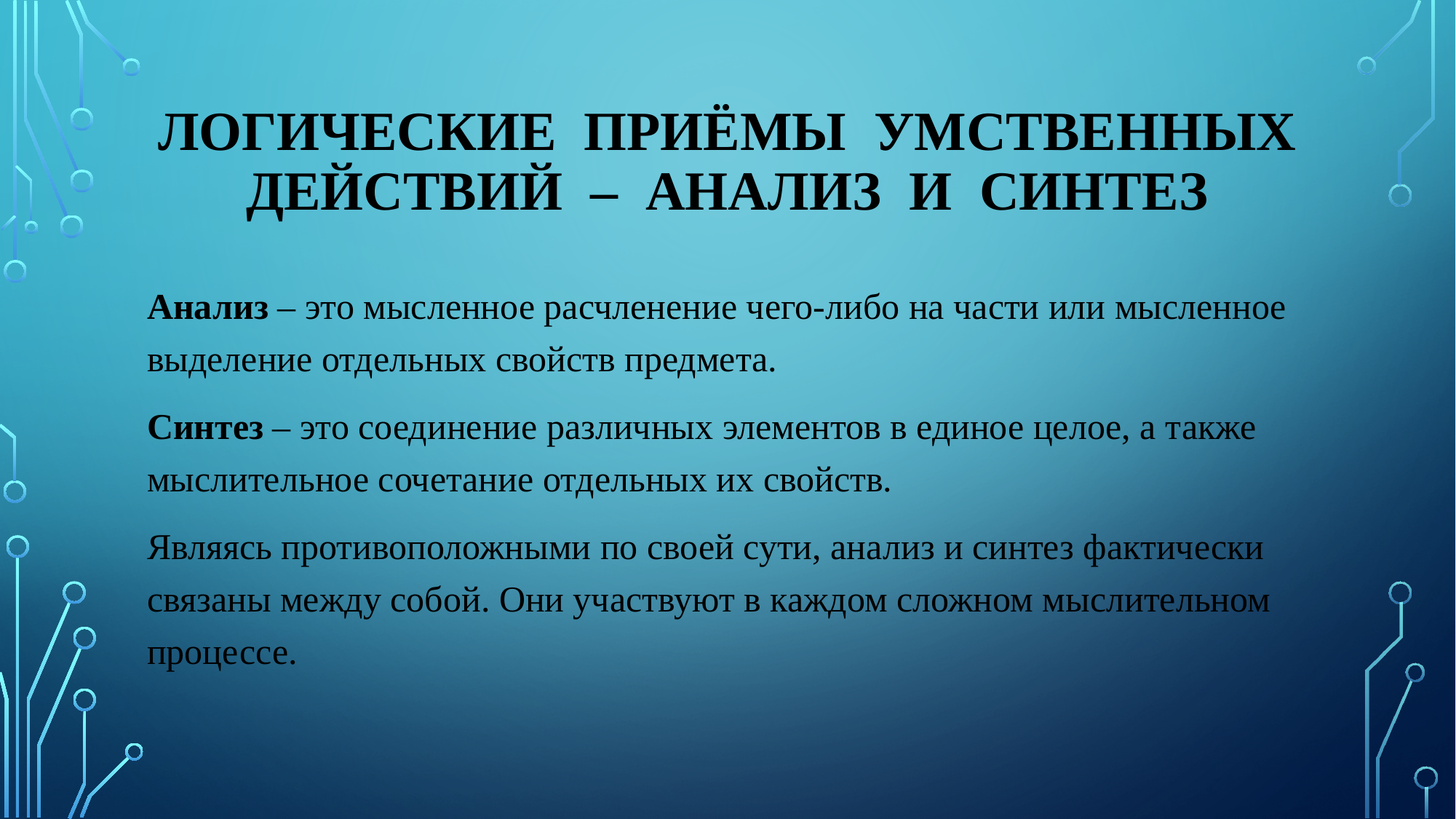

# Логические  приёмы  умственных действий  –  анализ  и  синтез
Анализ – это мысленное расчленение чего-либо на части или мысленное выделение отдельных свойств предмета.
Синтез – это соединение различных элементов в единое целое, а также мыслительное сочетание отдельных их свойств.
Являясь противоположными по своей сути, анализ и синтез фактически связаны между собой. Они участвуют в каждом сложном мыслительном процессе.